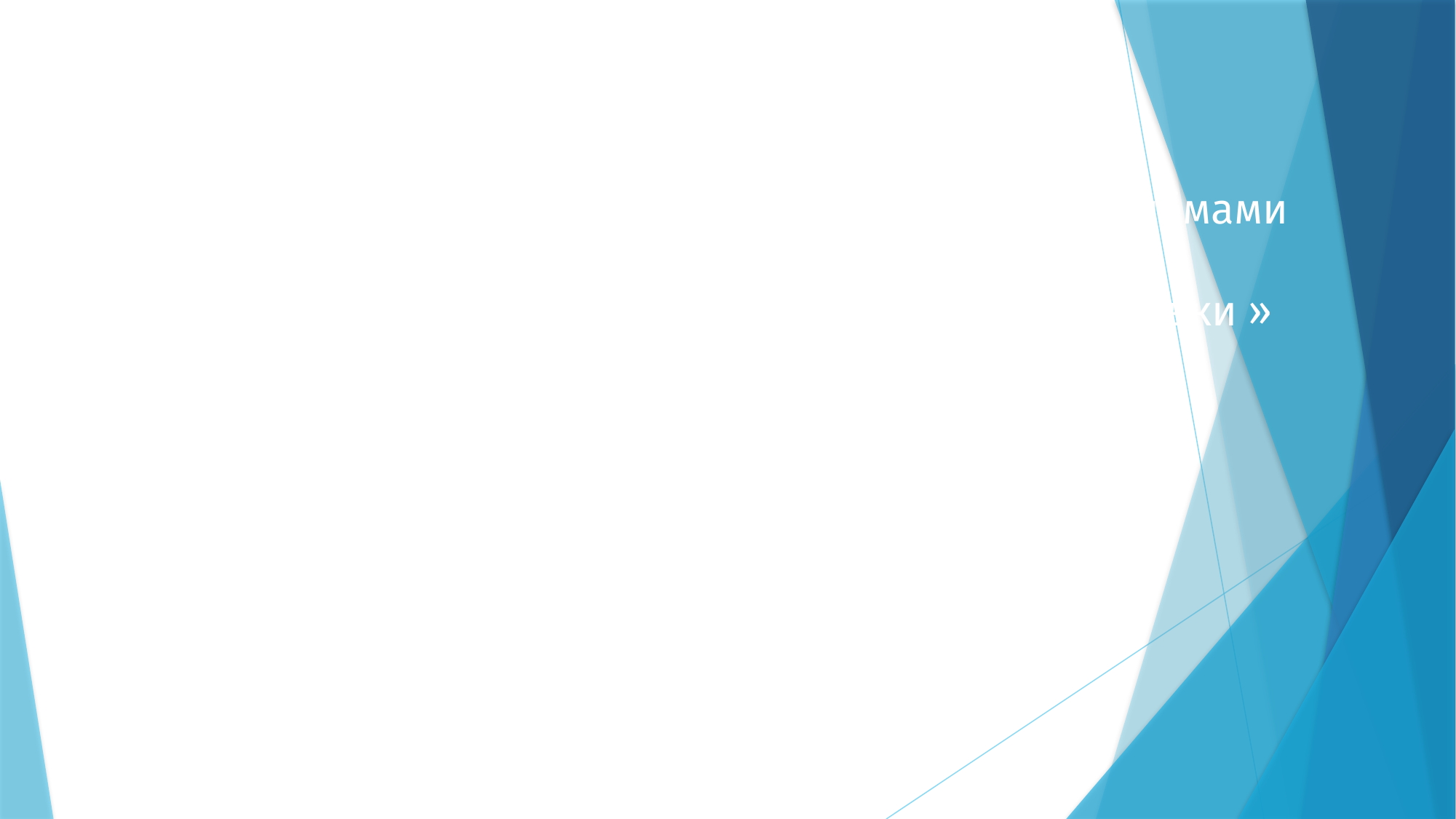

Цель проекта.
Познакомится с историей возникновения и приёмами алмазной вышивки.
Изготовить картину в технике « Алмазной вышивки »